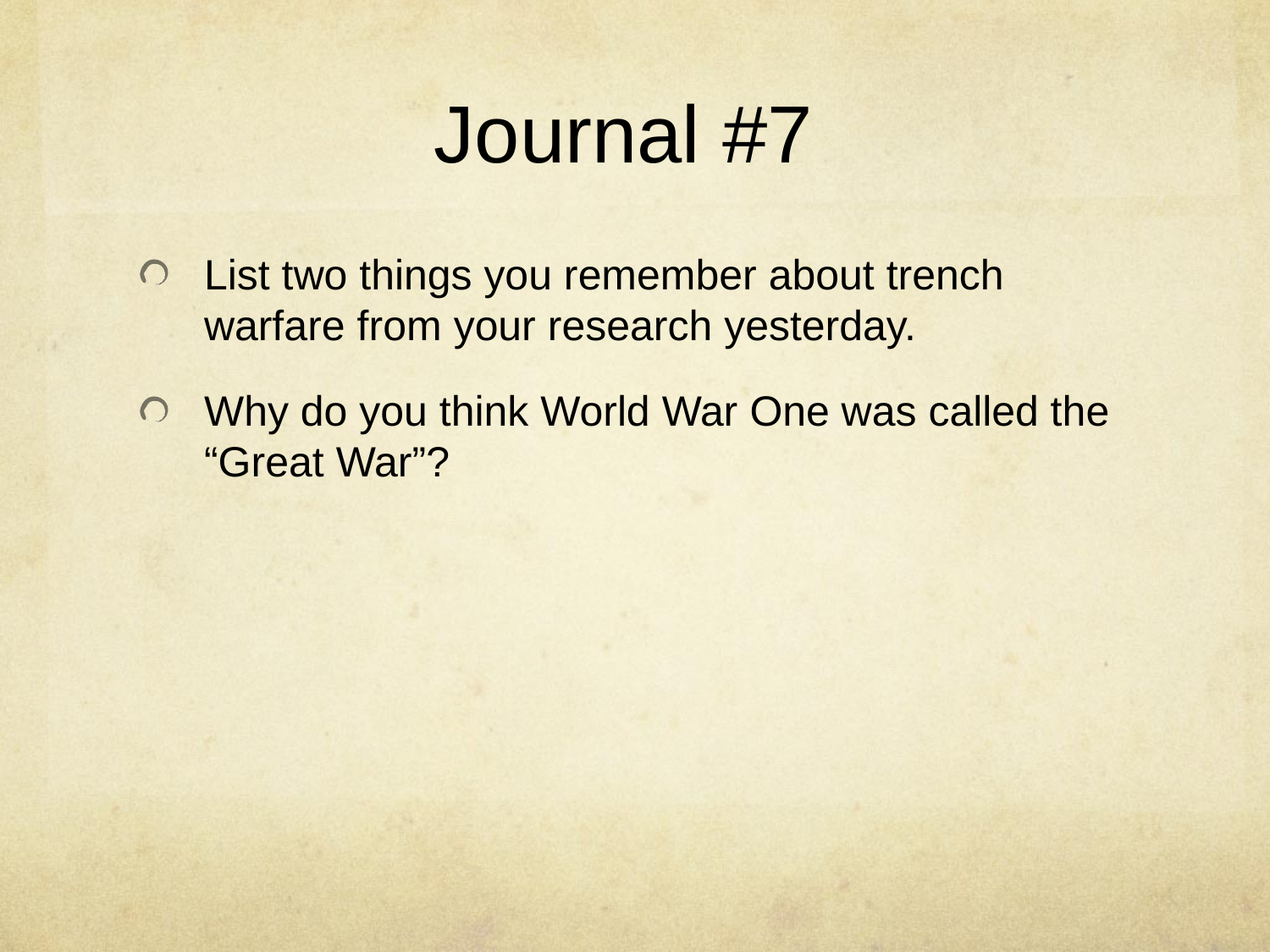

# Journal #7
List two things you remember about trench warfare from your research yesterday.
Why do you think World War One was called the “Great War”?